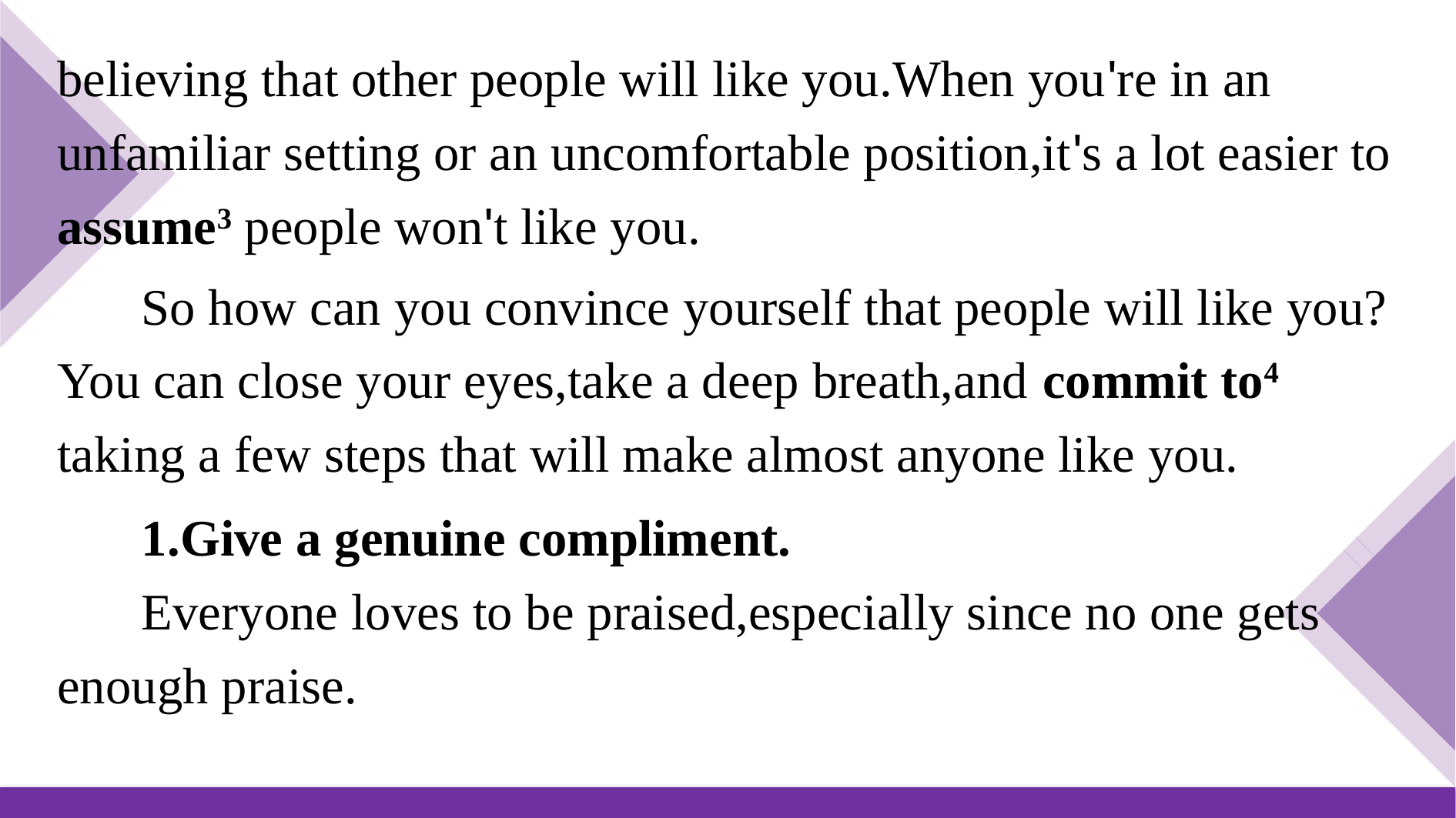

believing that other people will like you.When you're in an unfamiliar setting or an uncomfortable position,it's a lot easier to assume3 people won't like you.
So how can you convince yourself that people will like you?You can close your eyes,take a deep breath,and commit to4 taking a few steps that will make almost anyone like you.
1.Give a genuine compliment.
Everyone loves to be praised,especially since no one gets enough praise.